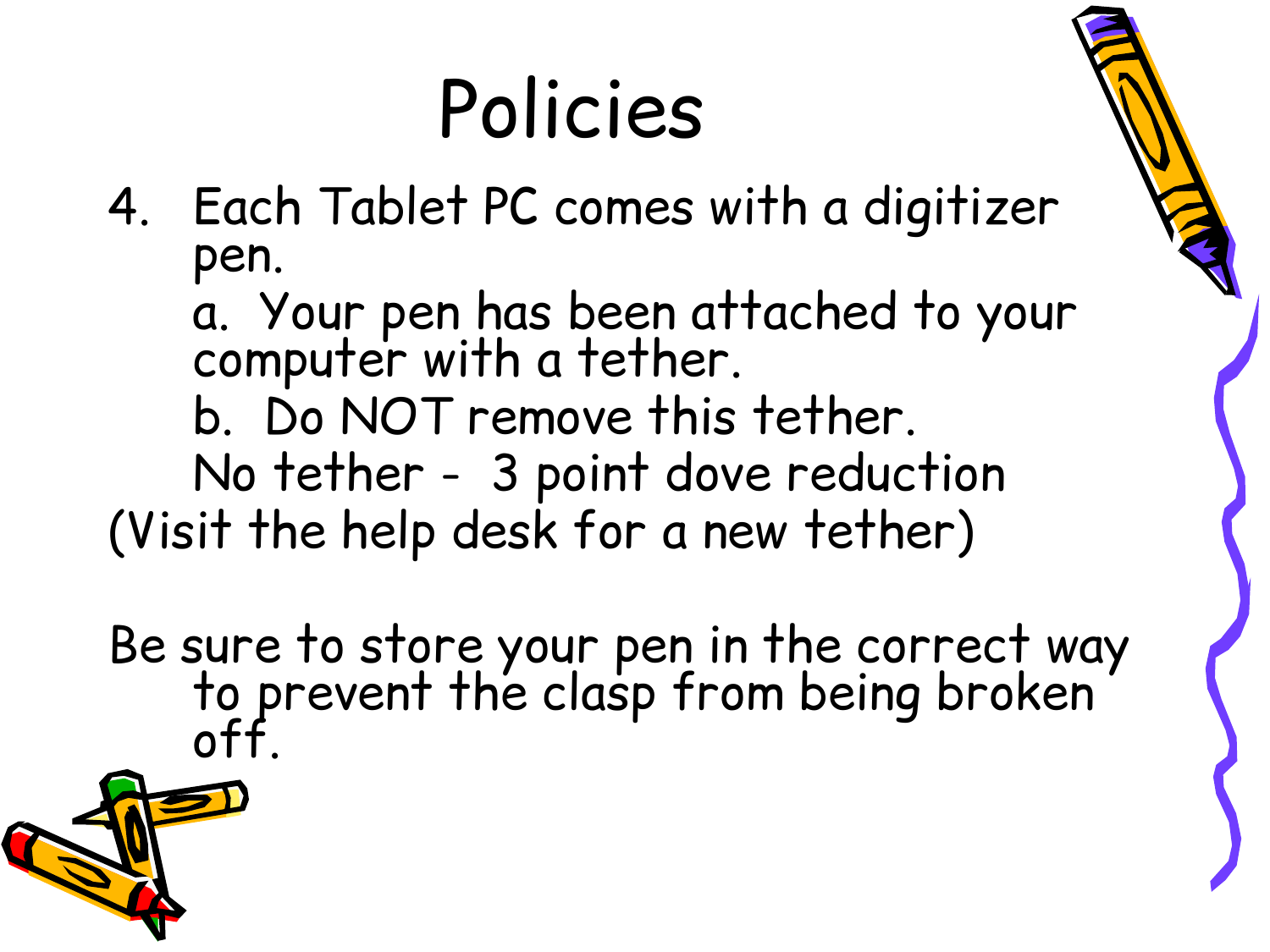

# Policies
Each Tablet PC comes with a digitizer pen.
	a.  Your pen has been attached to your computer with a tether.
	b.  Do NOT remove this tether.
	No tether -  3 point dove reduction
(Visit the help desk for a new tether)

Be sure to store your pen in the correct way to prevent the clasp from being broken off.